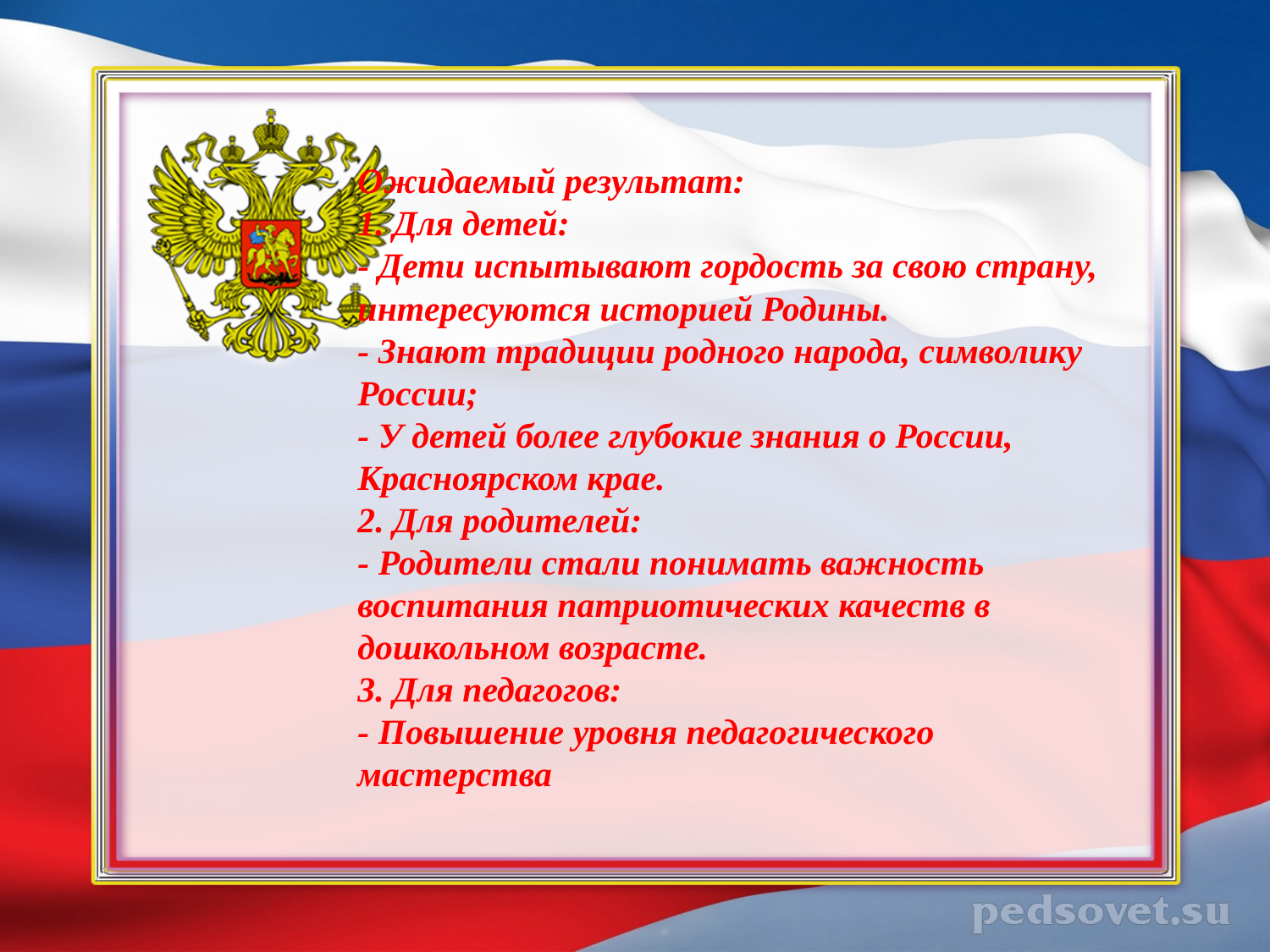

Ожидаемый результат:
1. Для детей:
- Дети испытывают гордость за свою страну, интересуются историей Родины.
- Знают традиции родного народа, символику России;
- У детей более глубокие знания о России, Красноярском крае.
2. Для родителей:
- Родители стали понимать важность воспитания патриотических качеств в дошкольном возрасте.
3. Для педагогов:
- Повышение уровня педагогического мастерства